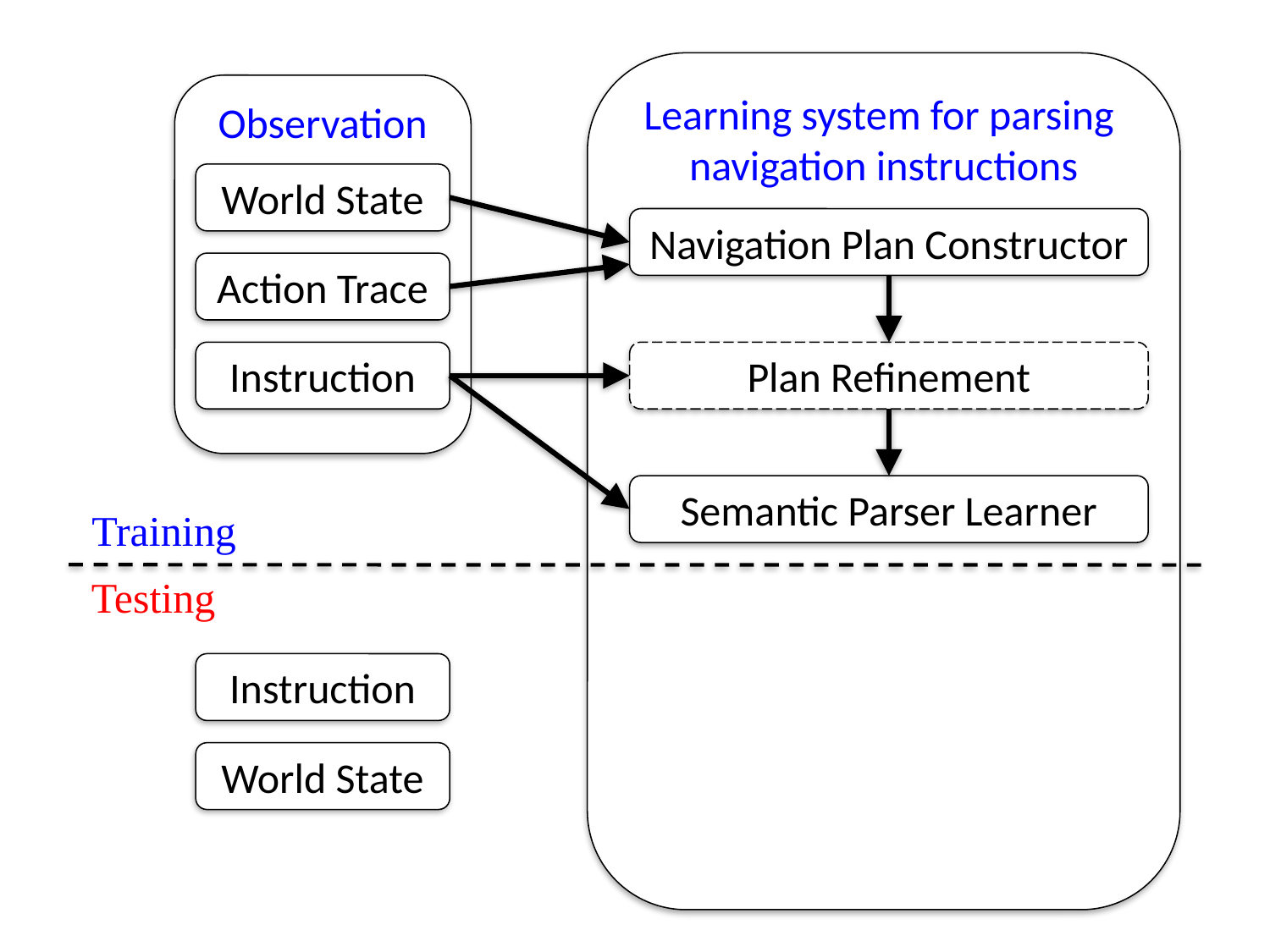

Learning system for parsing
navigation instructions
Observation
World State
Navigation Plan Constructor
Action Trace
Instruction
Plan Refinement
Semantic Parser Learner
Training
Testing
Instruction
World State